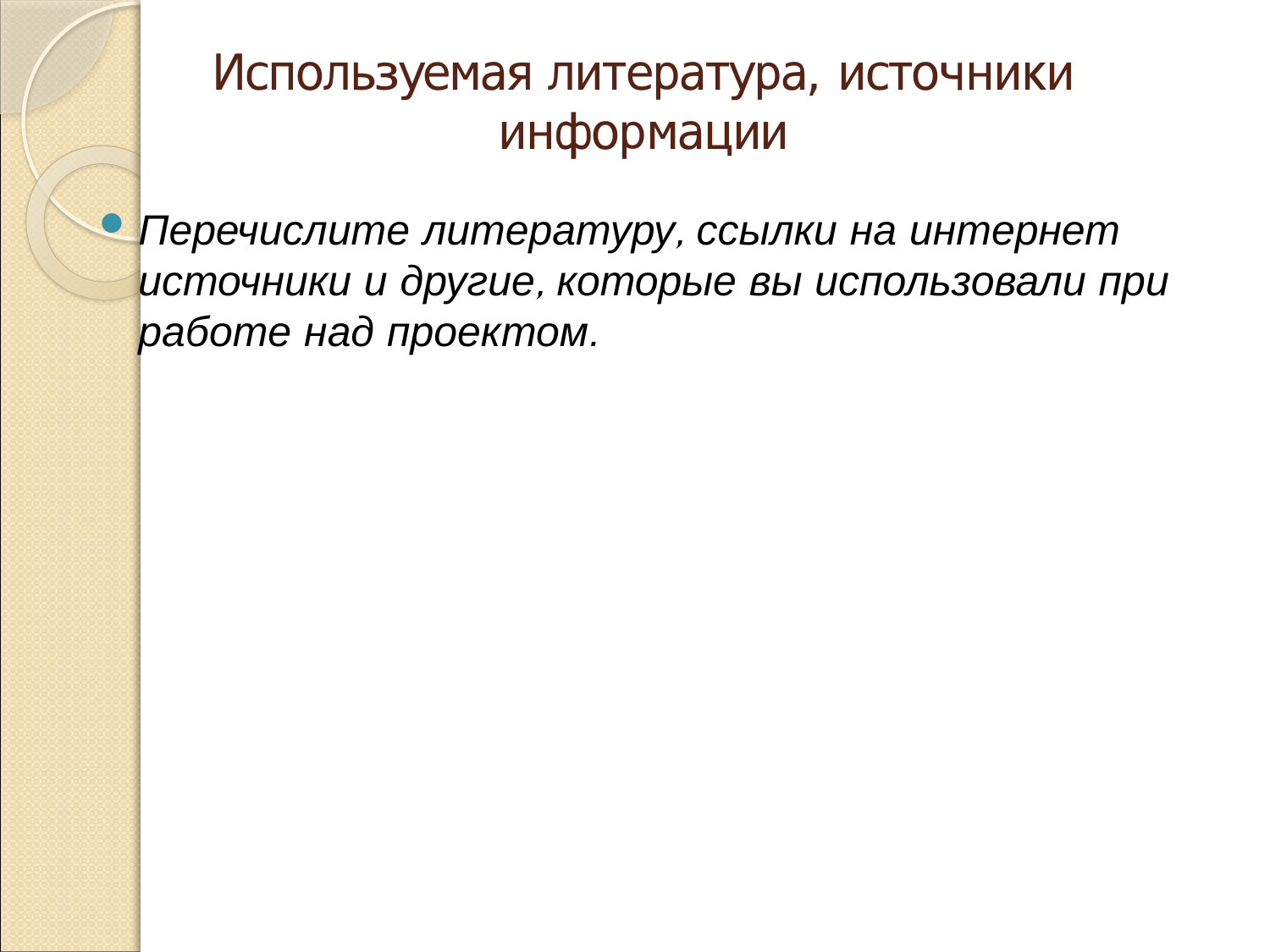

# Используемая литература, источники информации
Перечислите литературу, ссылки на интернет источники и другие, которые вы использовали при работе над проектом.